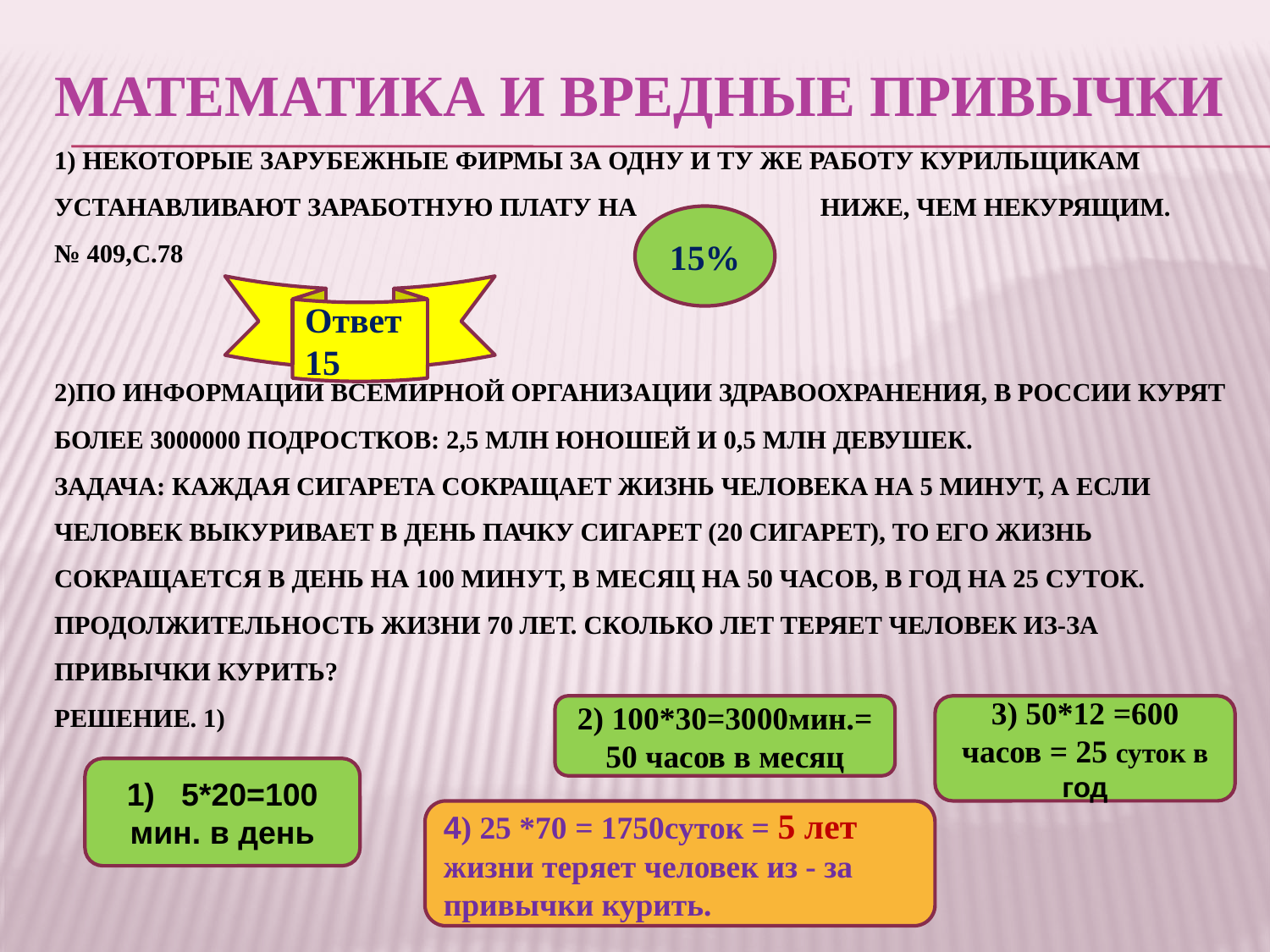

# Математика и вредные привычки 1) Некоторые зарубежные фирмы за одну и ту же работу курильщикам устанавливают заработную плату на                            ниже, чем некурящим. № 409,с.78 2)По информации Всемирной Организации Здравоохранения, в России курят более 3000000 подростков: 2,5 млн юношей и 0,5 млн девушек. Задача: каждая сигарета сокращает жизнь человека на 5 минут, а если человек выкуривает в день пачку сигарет (20 сигарет), то его жизнь сокращается в день на 100 минут, в месяц на 50 часов, в год на 25 суток. Продолжительность жизни 70 лет. Сколько лет теряет человек из-за привычки курить? Решение. 1)
15%
Ответ 15
2) 100*30=3000мин.= 50 часов в месяц
3) 50*12 =600 часов = 25 суток в год
1)   5*20=100 мин. в день
4) 25 *70 = 1750суток = 5 лет жизни теряет человек из - за привычки курить.